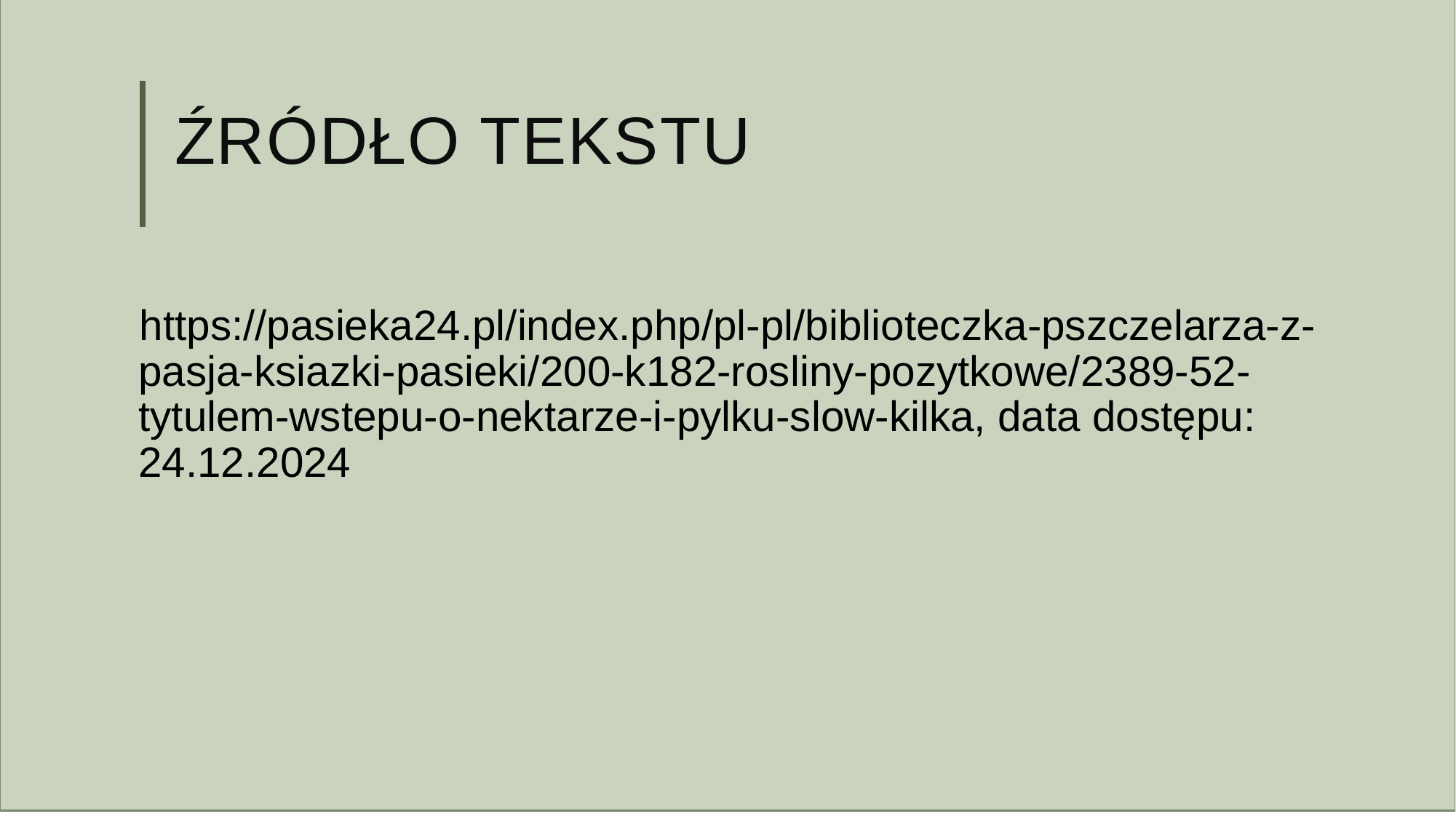

# Źródło tekstu
https://pasieka24.pl/index.php/pl-pl/biblioteczka-pszczelarza-z-pasja-ksiazki-pasieki/200-k182-rosliny-pozytkowe/2389-52-tytulem-wstepu-o-nektarze-i-pylku-slow-kilka, data dostępu: 24.12.2024